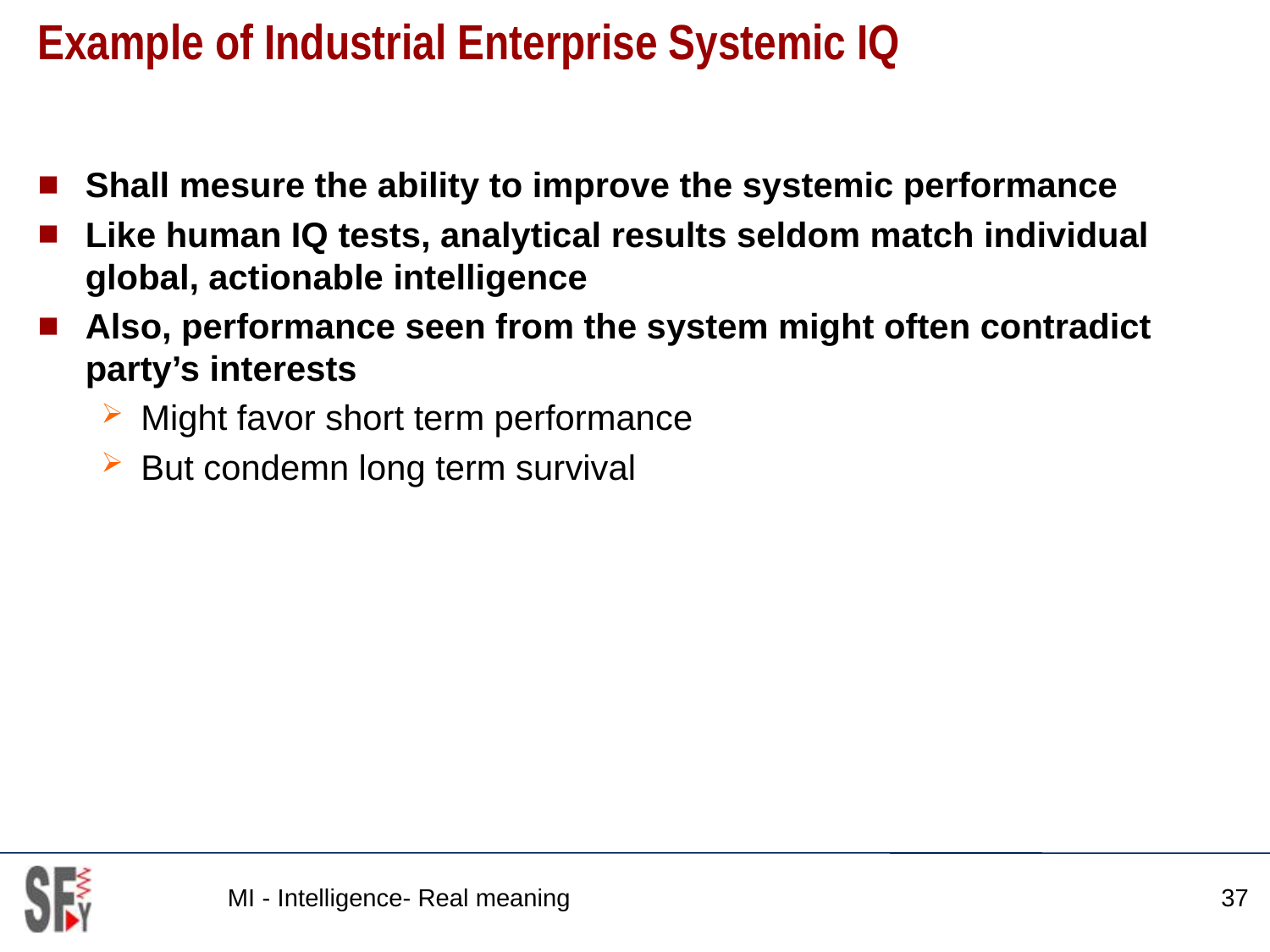

# Example of Industrial Enterprise Systemic IQ
Shall mesure the ability to improve the systemic performance
Like human IQ tests, analytical results seldom match individual global, actionable intelligence
Also, performance seen from the system might often contradict party’s interests
Might favor short term performance
But condemn long term survival
MI - Intelligence- Real meaning
37